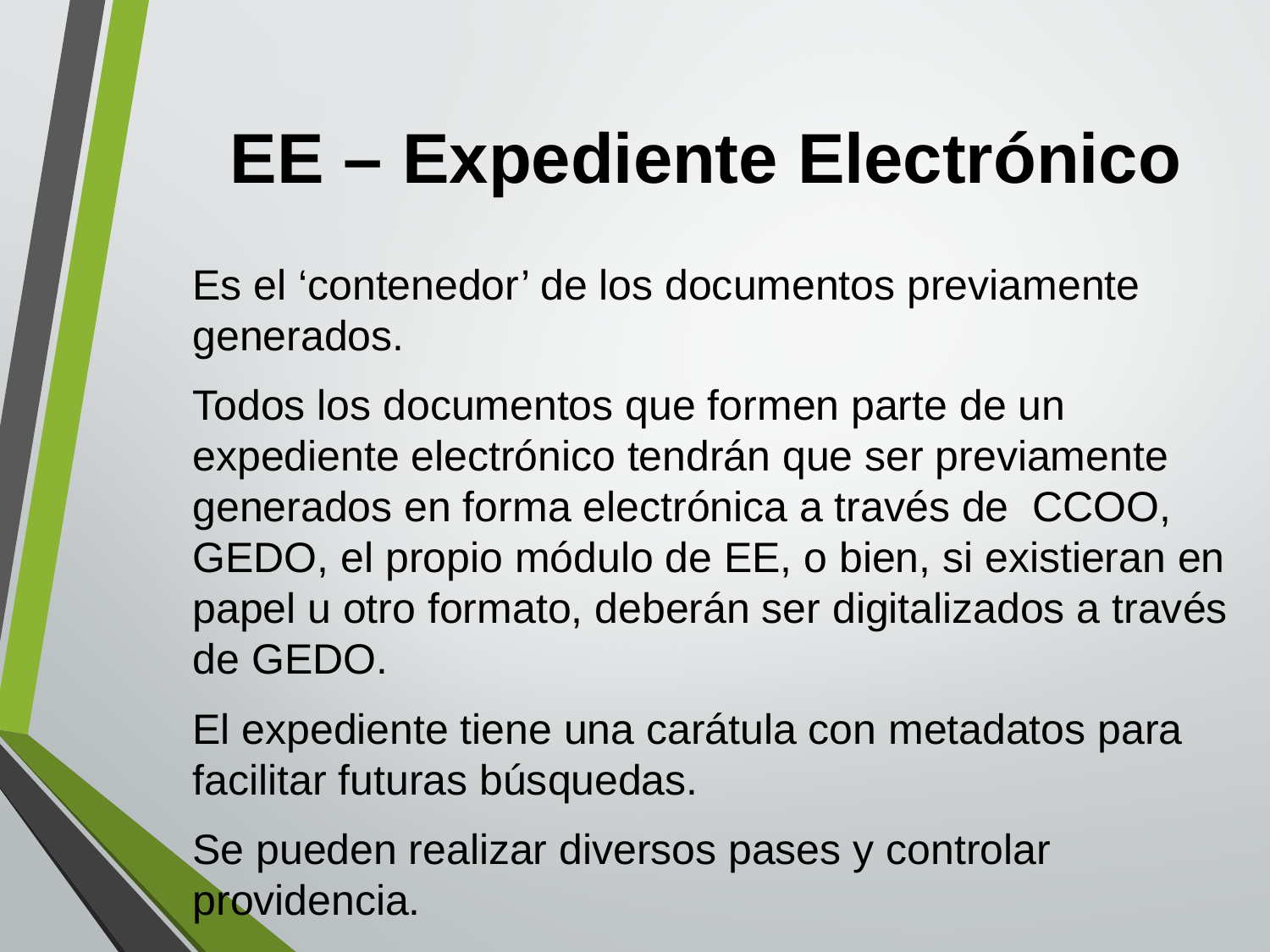

# EE – Expediente Electrónico
Es el ‘contenedor’ de los documentos previamente generados.
Todos los documentos que formen parte de un expediente electrónico tendrán que ser previamente generados en forma electrónica a través de  CCOO, GEDO, el propio módulo de EE, o bien, si existieran en papel u otro formato, deberán ser digitalizados a través de GEDO.
El expediente tiene una carátula con metadatos para facilitar futuras búsquedas.
Se pueden realizar diversos pases y controlar providencia.